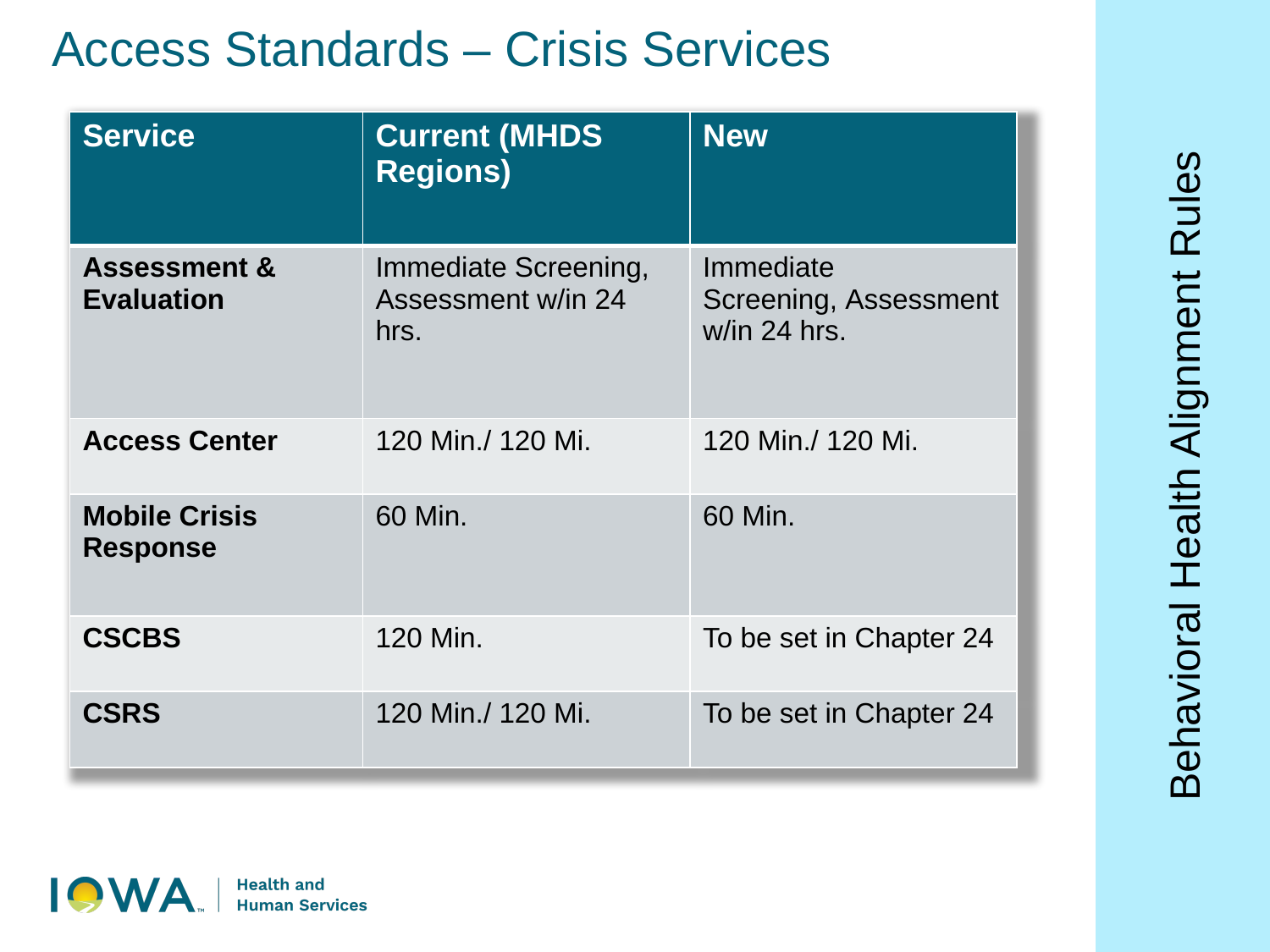

Access Standards – Crisis Services
| Service | Current (MHDS Regions) | New |
| --- | --- | --- |
| Assessment & Evaluation | Immediate Screening, Assessment w/in 24 hrs. | Immediate Screening, Assessment w/in 24 hrs. |
| Access Center | 120 Min./ 120 Mi. | 120 Min./ 120 Mi. |
| Mobile Crisis Response | 60 Min. | 60 Min. |
| CSCBS | 120 Min. | To be set in Chapter 24 |
| CSRS | 120 Min./ 120 Mi. | To be set in Chapter 24 |
Behavioral Health Alignment Rules